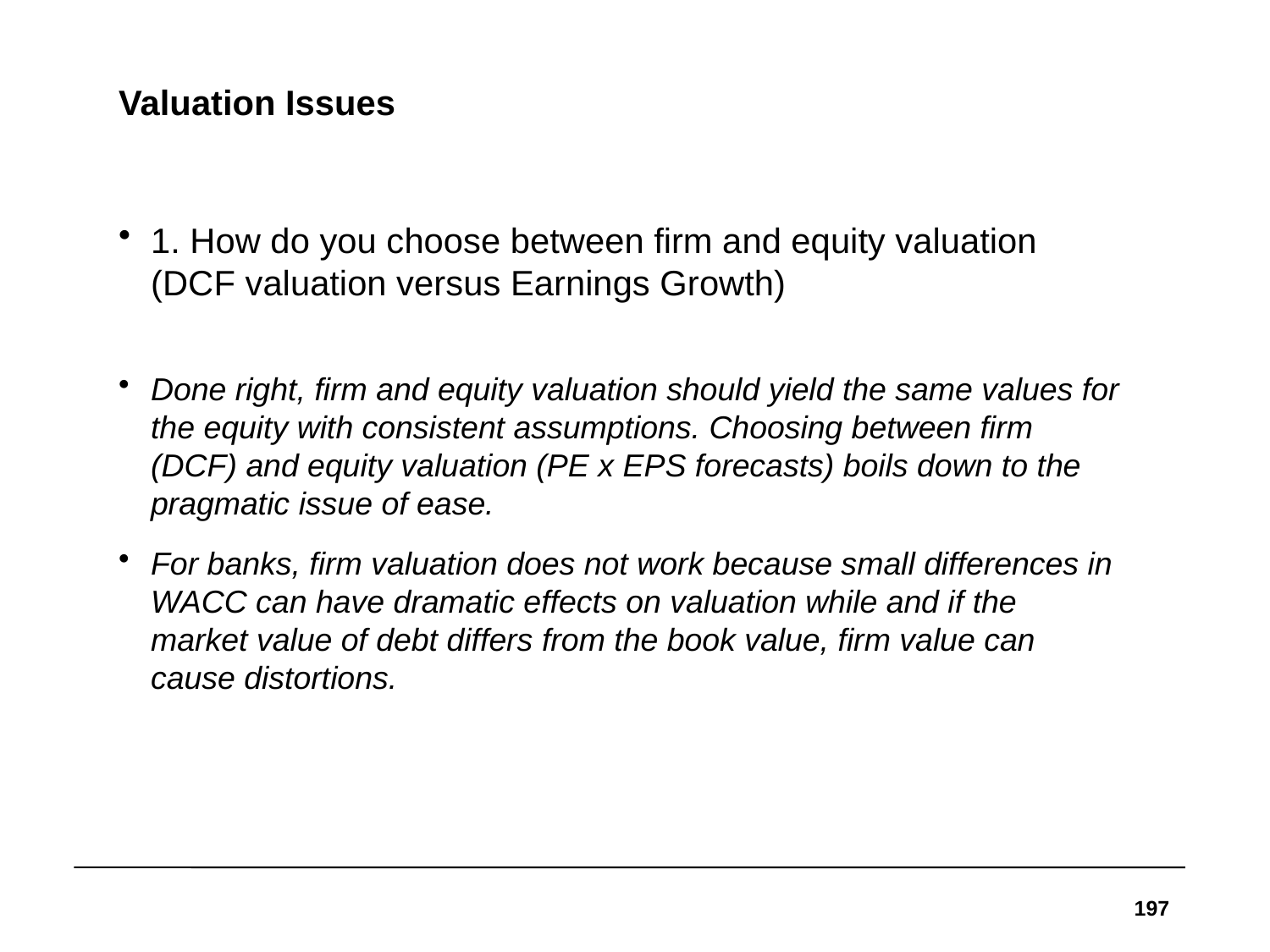

# Valuation Issues
1. How do you choose between firm and equity valuation (DCF valuation versus Earnings Growth)
Done right, firm and equity valuation should yield the same values for the equity with consistent assumptions. Choosing between firm (DCF) and equity valuation (PE x EPS forecasts) boils down to the pragmatic issue of ease.
For banks, firm valuation does not work because small differences in WACC can have dramatic effects on valuation while and if the market value of debt differs from the book value, firm value can cause distortions.